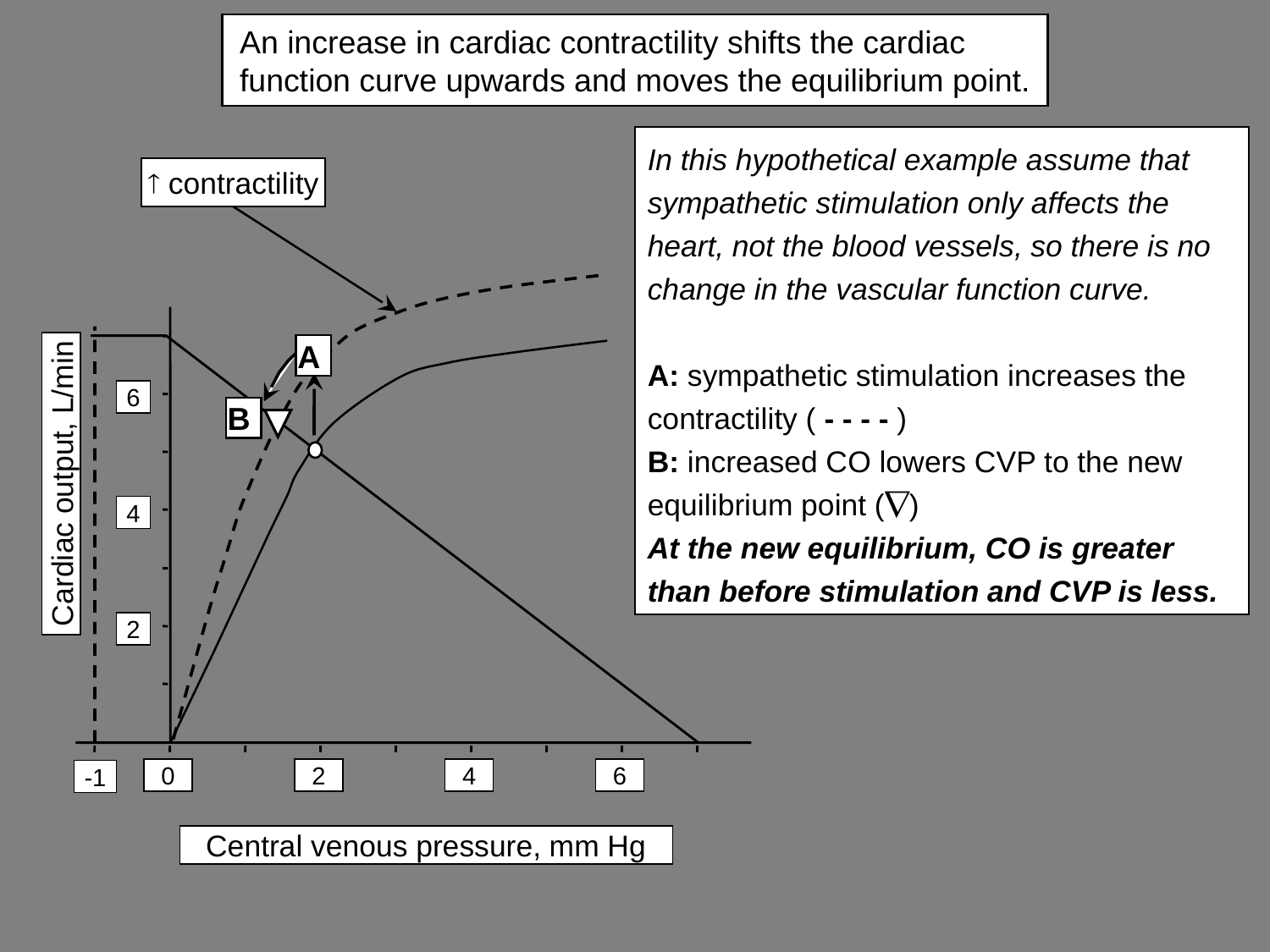

# An increase in cardiac contractility shifts the cardiac function curve upwards and moves the equilibrium point.
In this hypothetical example assume that sympathetic stimulation only affects the heart, not the blood vessels, so there is no change in the vascular function curve.

A: sympathetic stimulation increases the contractility ( - - - - )
B: increased CO lowers CVP to the new equilibrium point (∇)
At the new equilibrium, CO is greater than before stimulation and CVP is less.
↑ contractility

A

6

B

Cardiac output, L/min
4

2

0
2
4
6
-1
Central venous pressure, mm Hg